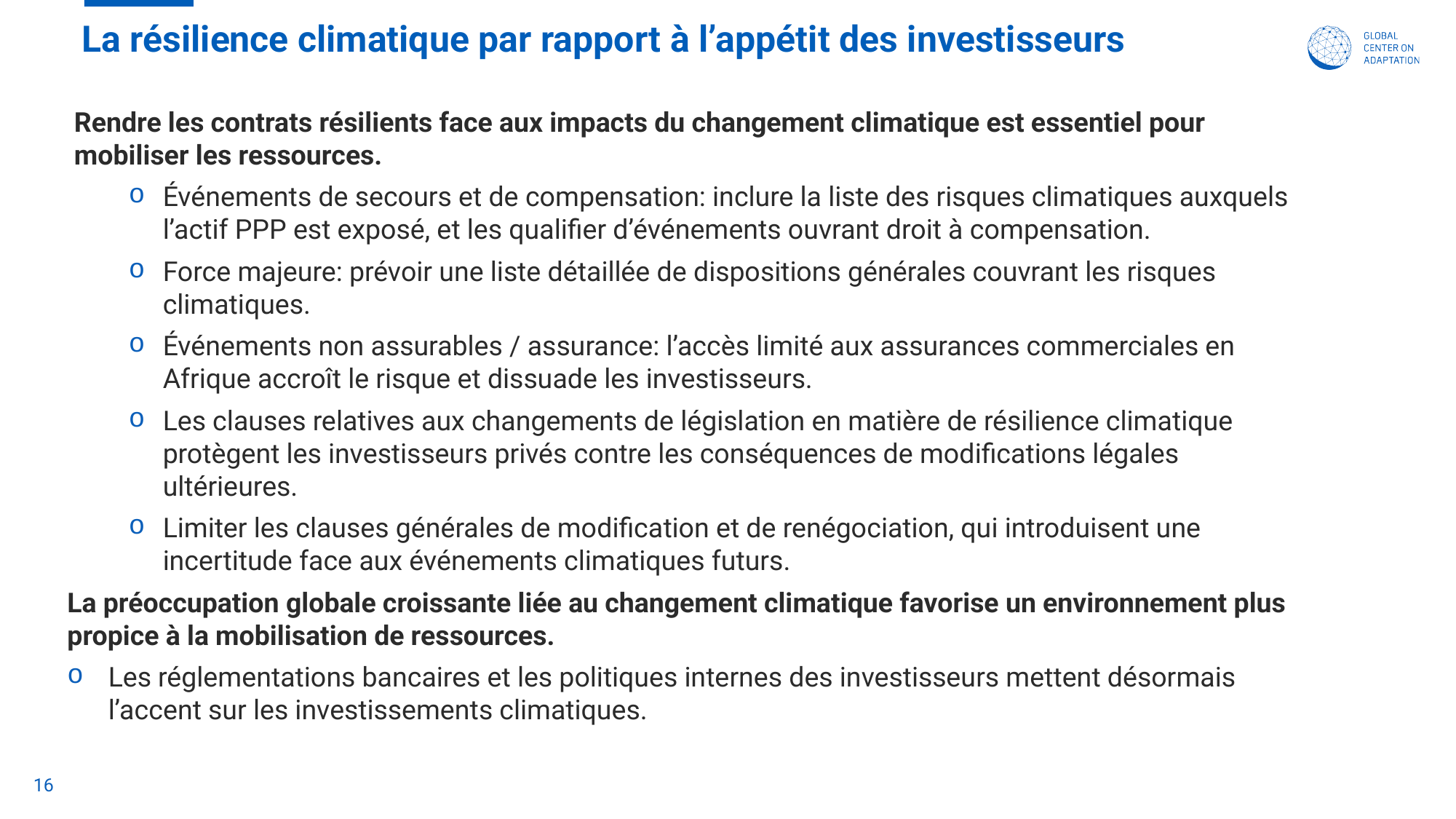

# La résilience climatique par rapport à l’appétit des investisseurs
Rendre les contrats résilients face aux impacts du changement climatique est essentiel pour mobiliser les ressources.
Événements de secours et de compensation: inclure la liste des risques climatiques auxquels l’actif PPP est exposé, et les qualifier d’événements ouvrant droit à compensation.
Force majeure: prévoir une liste détaillée de dispositions générales couvrant les risques climatiques.
Événements non assurables / assurance: l’accès limité aux assurances commerciales en Afrique accroît le risque et dissuade les investisseurs.
Les clauses relatives aux changements de législation en matière de résilience climatique protègent les investisseurs privés contre les conséquences de modifications légales ultérieures.
Limiter les clauses générales de modification et de renégociation, qui introduisent une incertitude face aux événements climatiques futurs.
La préoccupation globale croissante liée au changement climatique favorise un environnement plus propice à la mobilisation de ressources.
Les réglementations bancaires et les politiques internes des investisseurs mettent désormais l’accent sur les investissements climatiques.